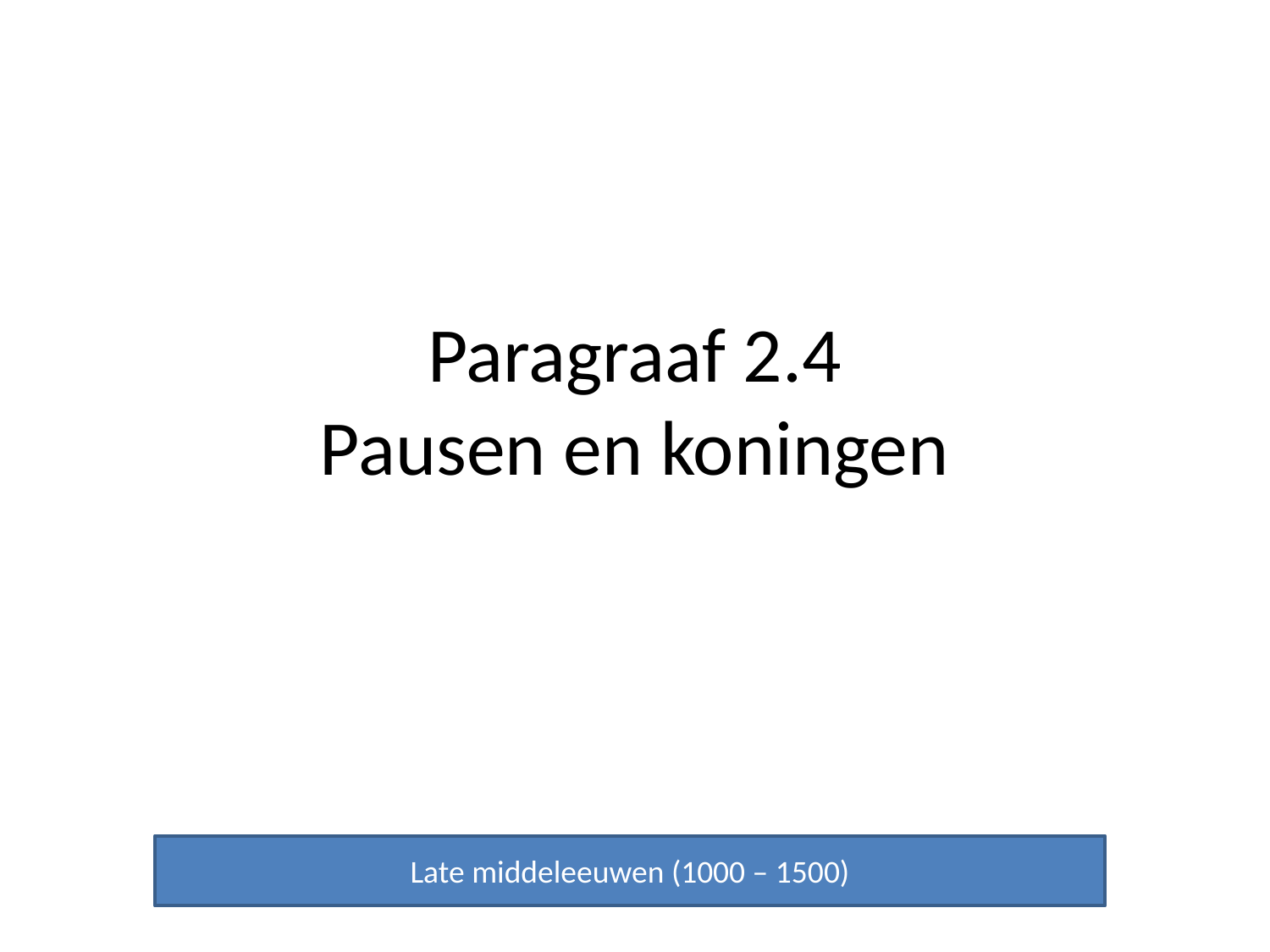

# Paragraaf 2.4 Pausen en koningen
Late middeleeuwen (1000 – 1500)